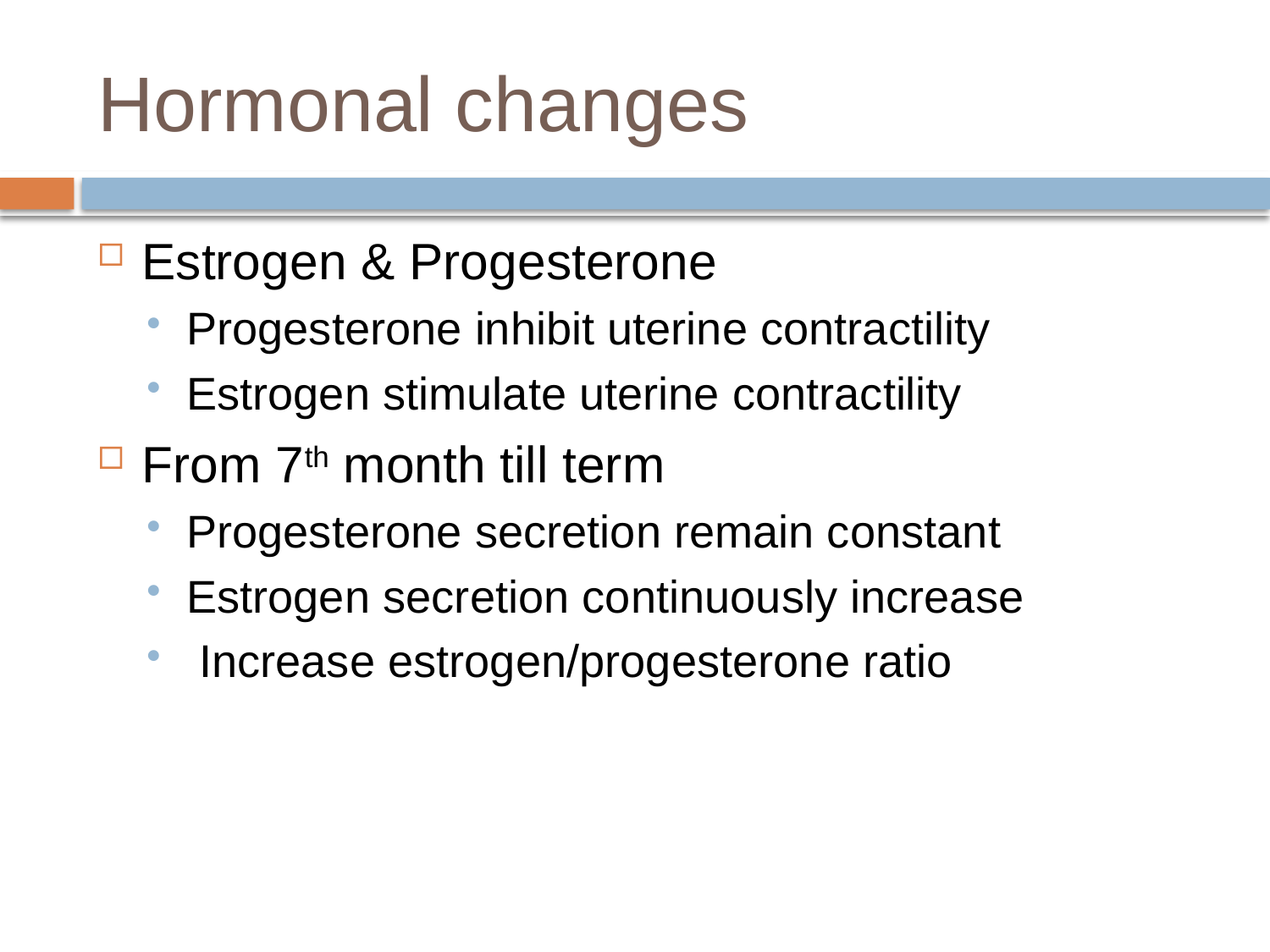

# Hormonal changes
Estrogen & Progesterone
Progesterone inhibit uterine contractility
Estrogen stimulate uterine contractility
From 7th month till term
Progesterone secretion remain constant
Estrogen secretion continuously increase
 Increase estrogen/progesterone ratio